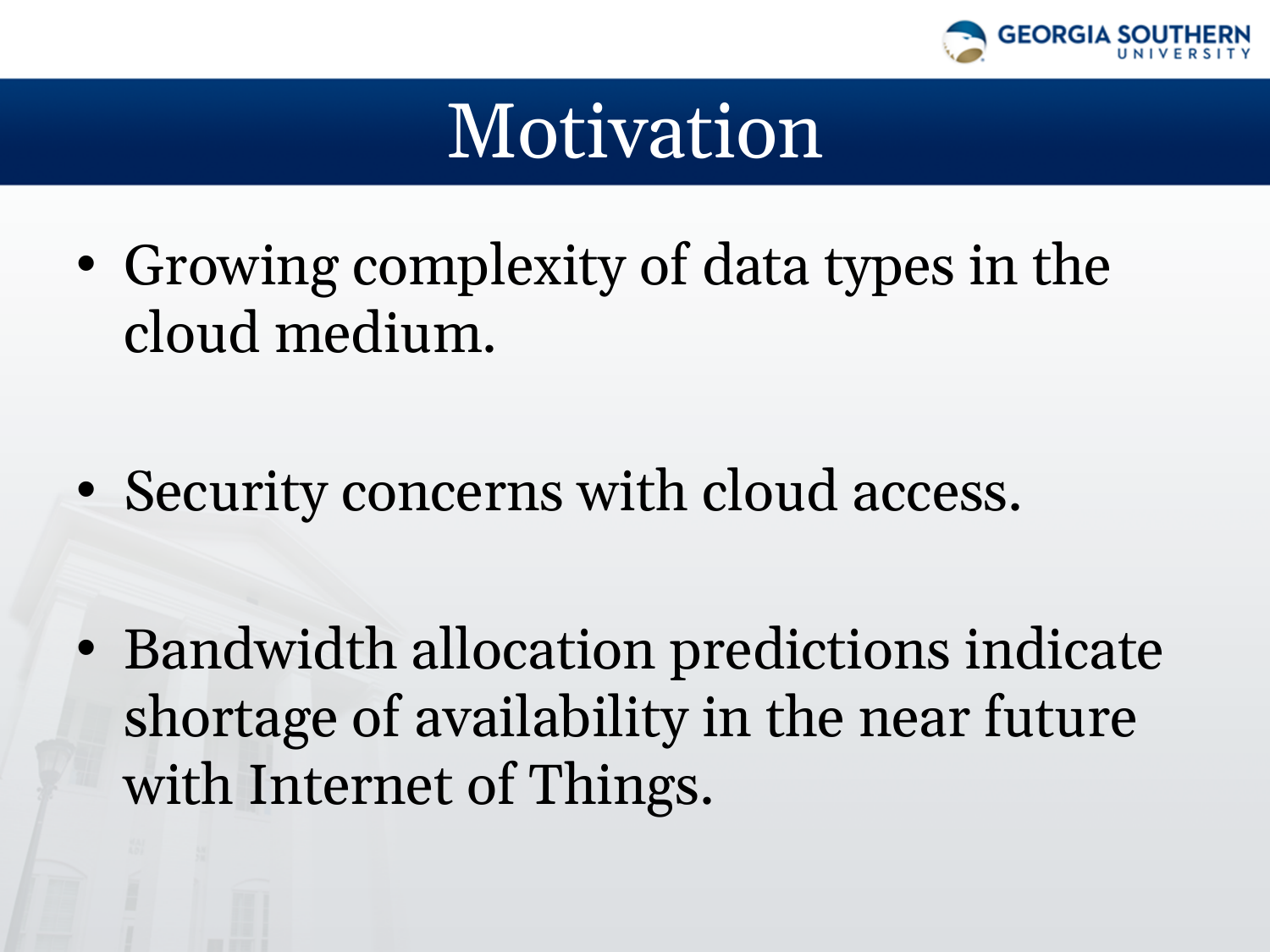

# Motivation
Growing complexity of data types in the cloud medium.

Security concerns with cloud access.

Bandwidth allocation predictions indicate shortage of availability in the near future with Internet of Things.